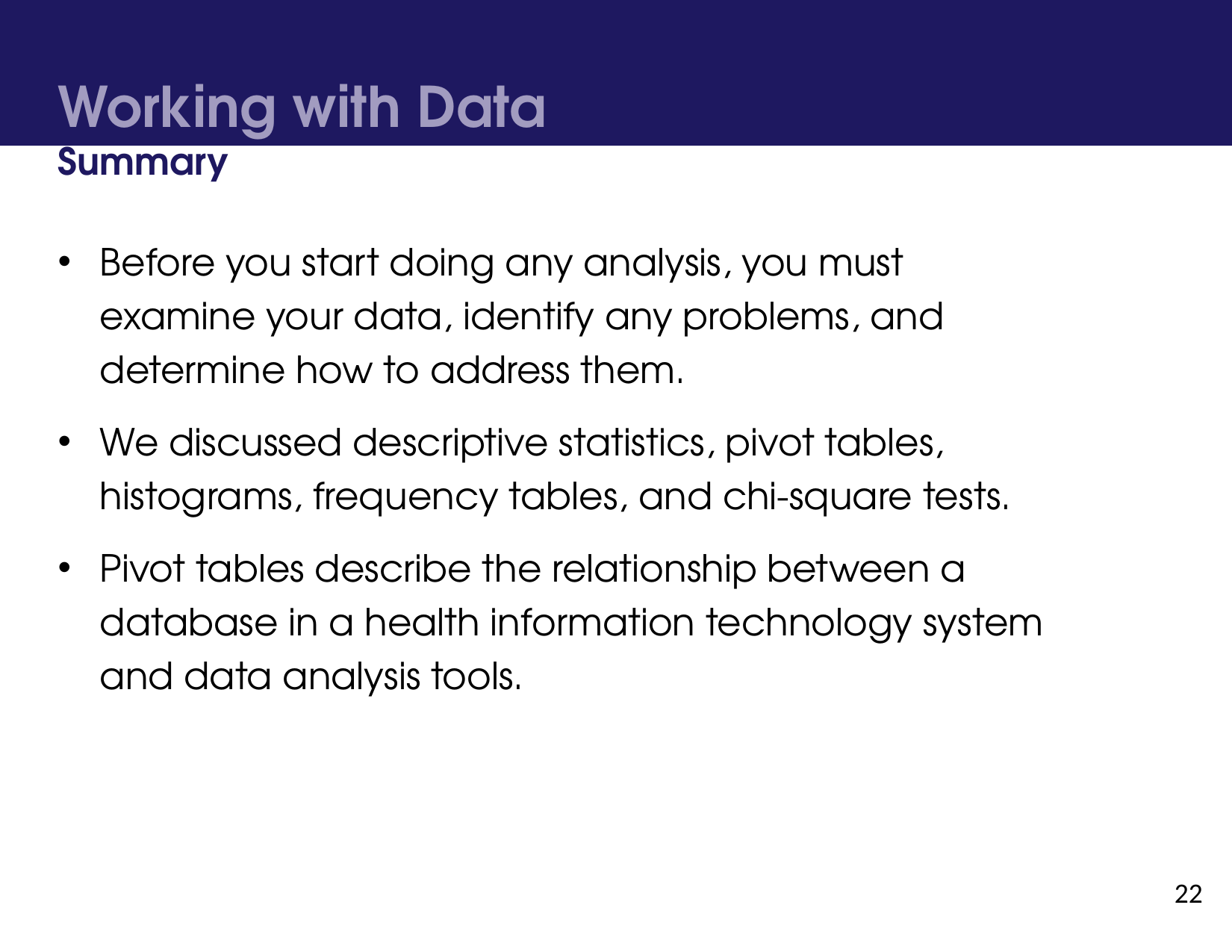

# Working with Data Summary
Before you start doing any analysis, you must examine your data, identify any problems, and determine how to address them.
We discussed descriptive statistics, pivot tables, histograms, frequency tables, and chi-square tests.
Pivot tables describe the relationship between a database in a health information technology system and data analysis tools.
22